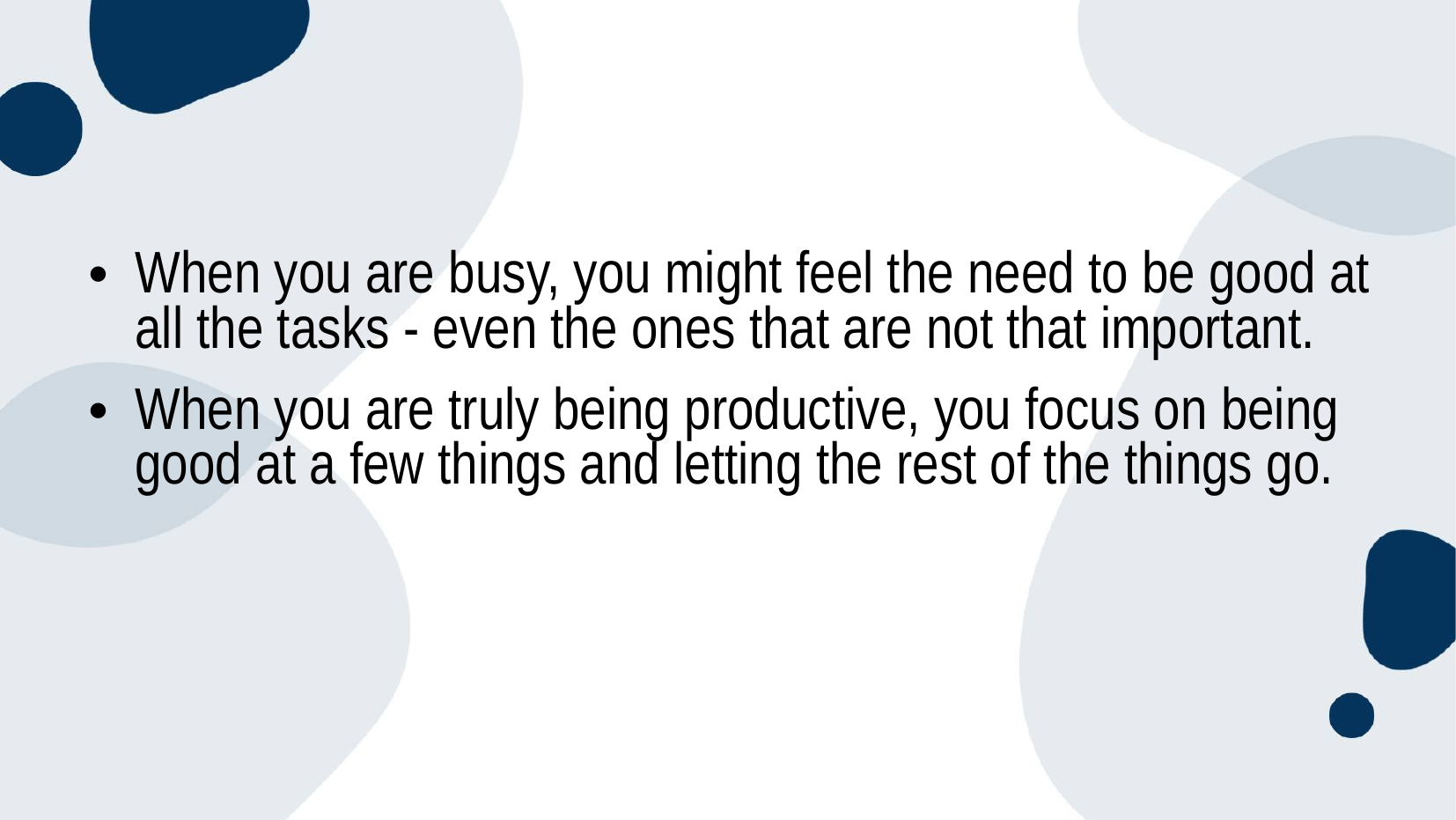

When you are busy, you might feel the need to be good at all the tasks - even the ones that are not that important.
When you are truly being productive, you focus on being good at a few things and letting the rest of the things go.